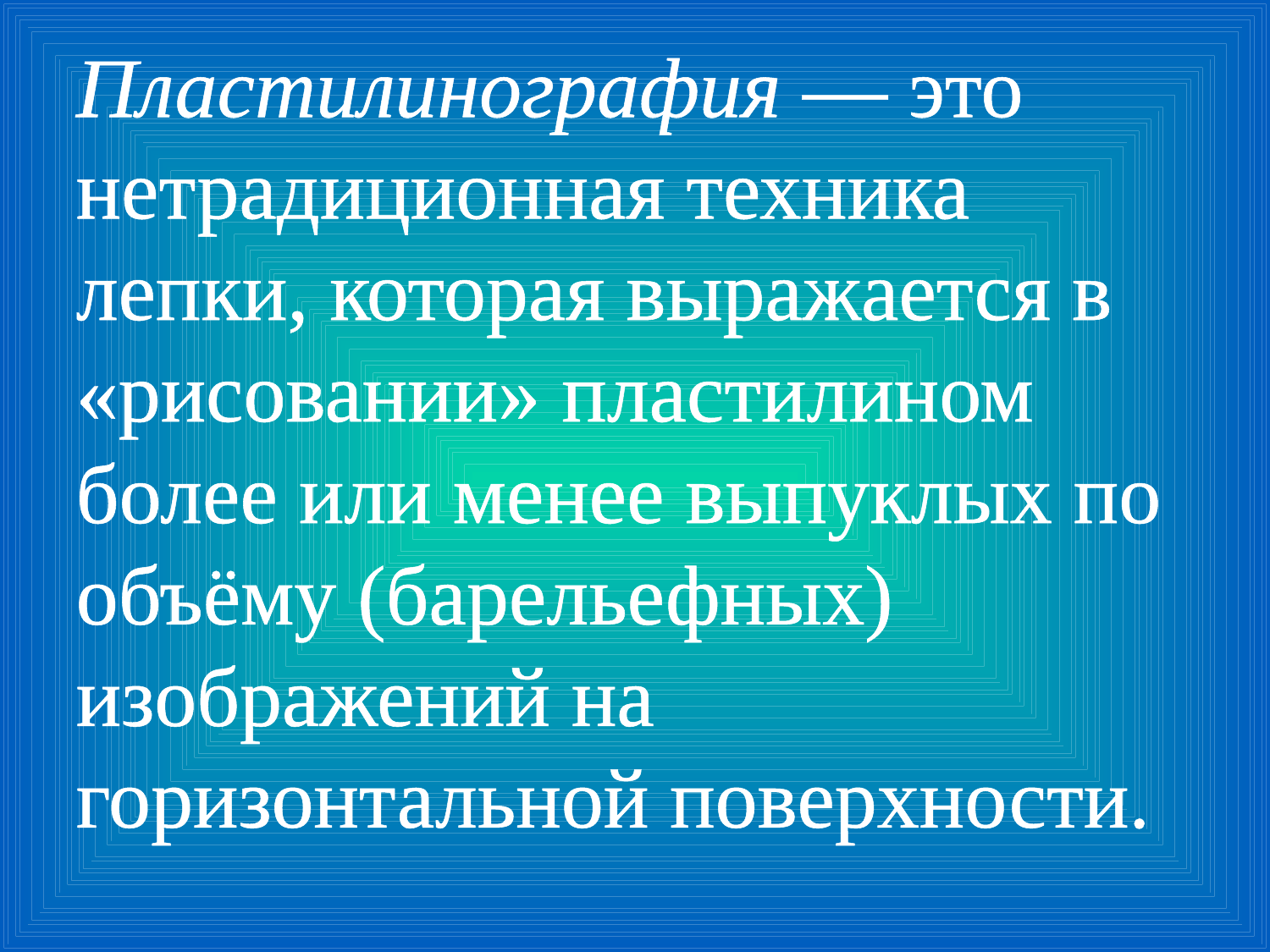

Пластилинография — это нетрадиционная техника лепки, которая выражается в «рисовании» пластилином более или менее выпуклых по объёму (барельефных) изображений на горизонтальной поверхности.